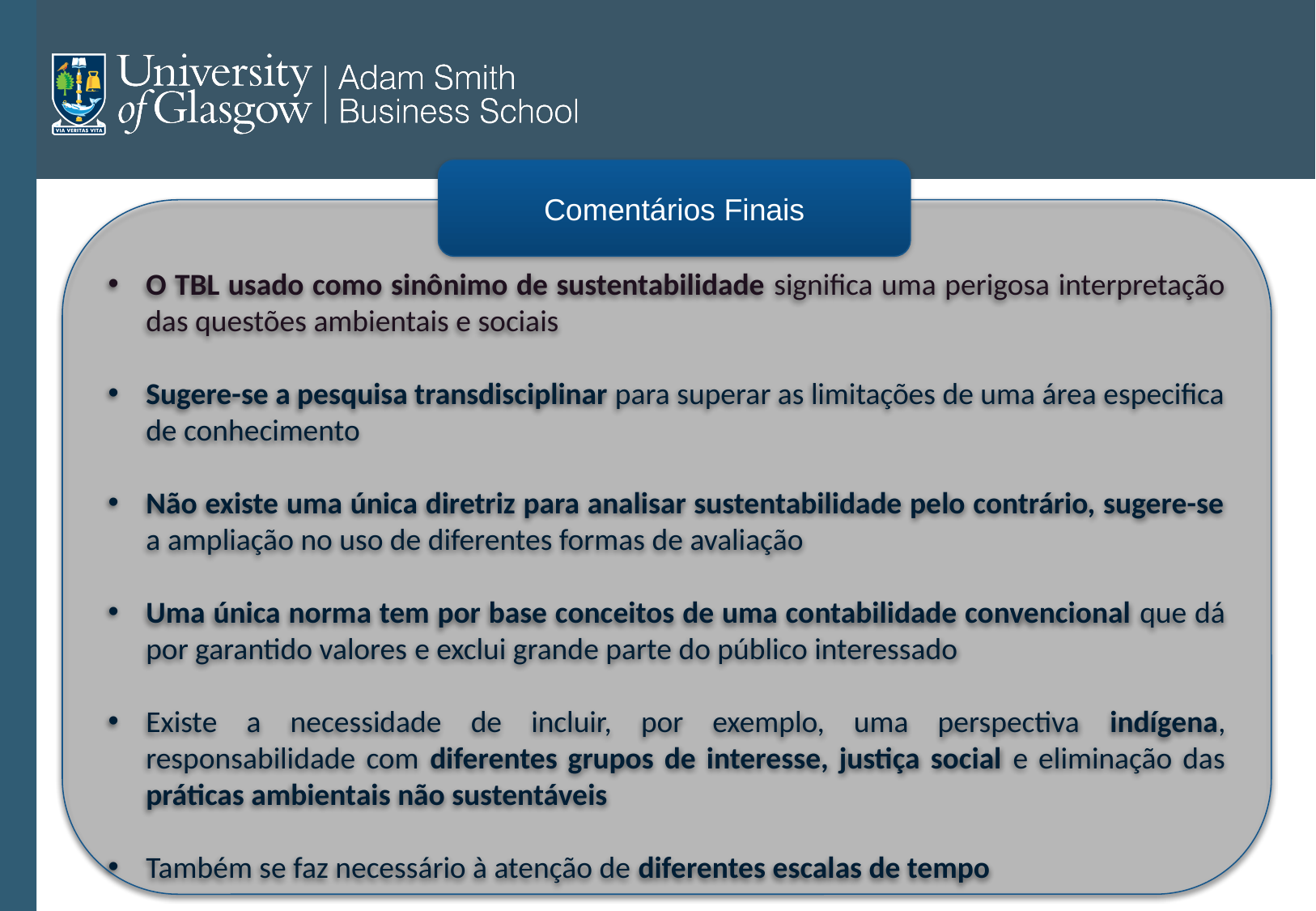

Comentários Finais

O TBL usado como sinônimo de sustentabilidade significa uma perigosa interpretação das questões ambientais e sociais

Sugere-se a pesquisa transdisciplinar para superar as limitações de uma área especifica de conhecimento

Não existe uma única diretriz para analisar sustentabilidade pelo contrário, sugere-se a ampliação no uso de diferentes formas de avaliação

Uma única norma tem por base conceitos de uma contabilidade convencional que dá por garantido valores e exclui grande parte do público interessado

Existe a necessidade de incluir, por exemplo, uma perspectiva indígena, responsabilidade com diferentes grupos de interesse, justiça social e eliminação das práticas ambientais não sustentáveis

Também se faz necessário à atenção de diferentes escalas de tempo